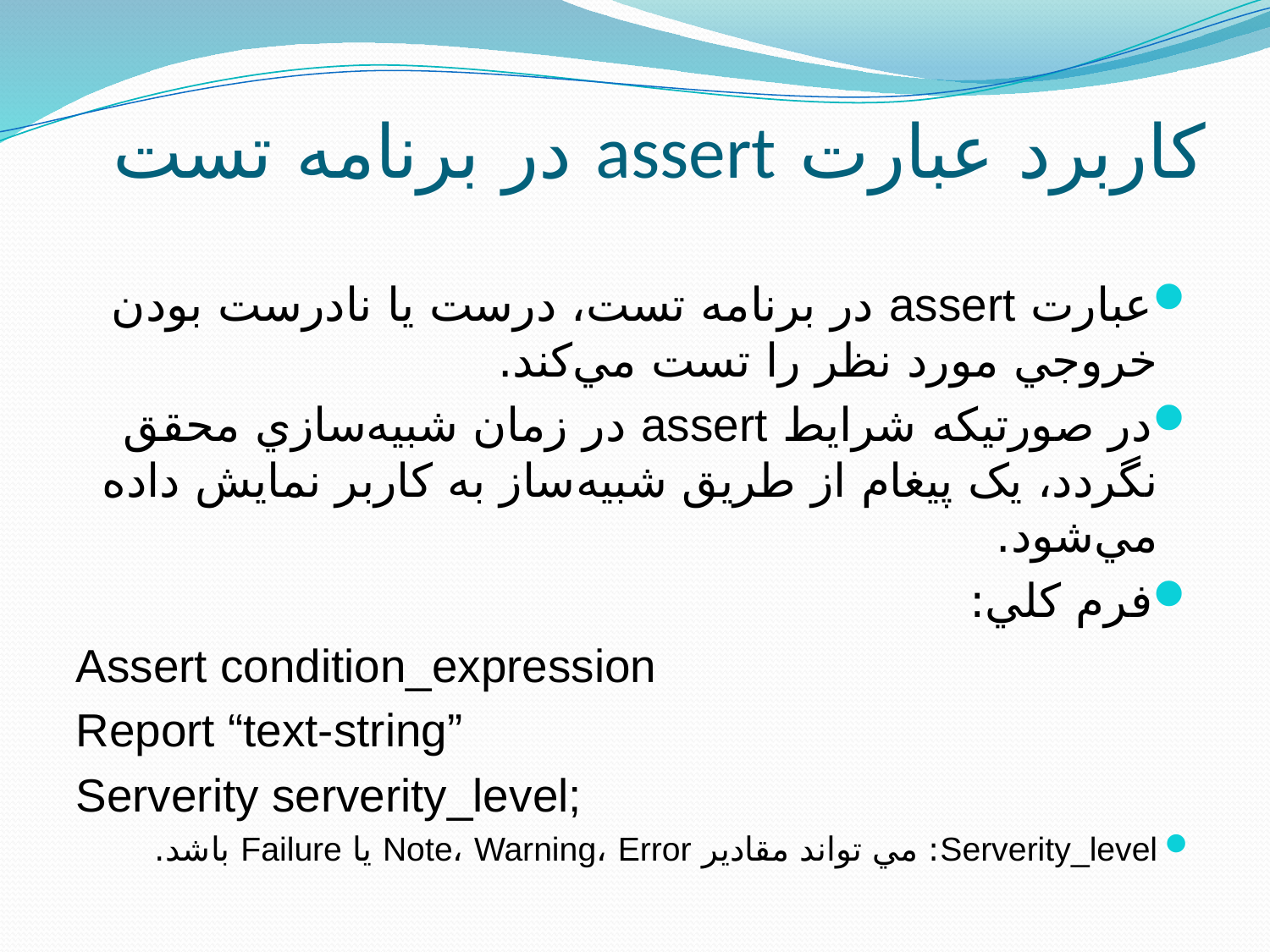

# کاربرد عبارت assert در برنامه تست
عبارت assert در برنامه تست، درست يا نادرست بودن خروجي مورد نظر را تست مي‌کند.
در صورتيکه شرايط assert در زمان شبيه‌سازي محقق نگردد، يک پيغام از طريق شبيه‌ساز به کاربر نمايش داده مي‌شود.
فرم کلي:
Assert condition_expression
Report “text-string”
Serverity serverity_level;
Serverity_level: مي تواند مقادير Note، Warning، Error يا Failure باشد.